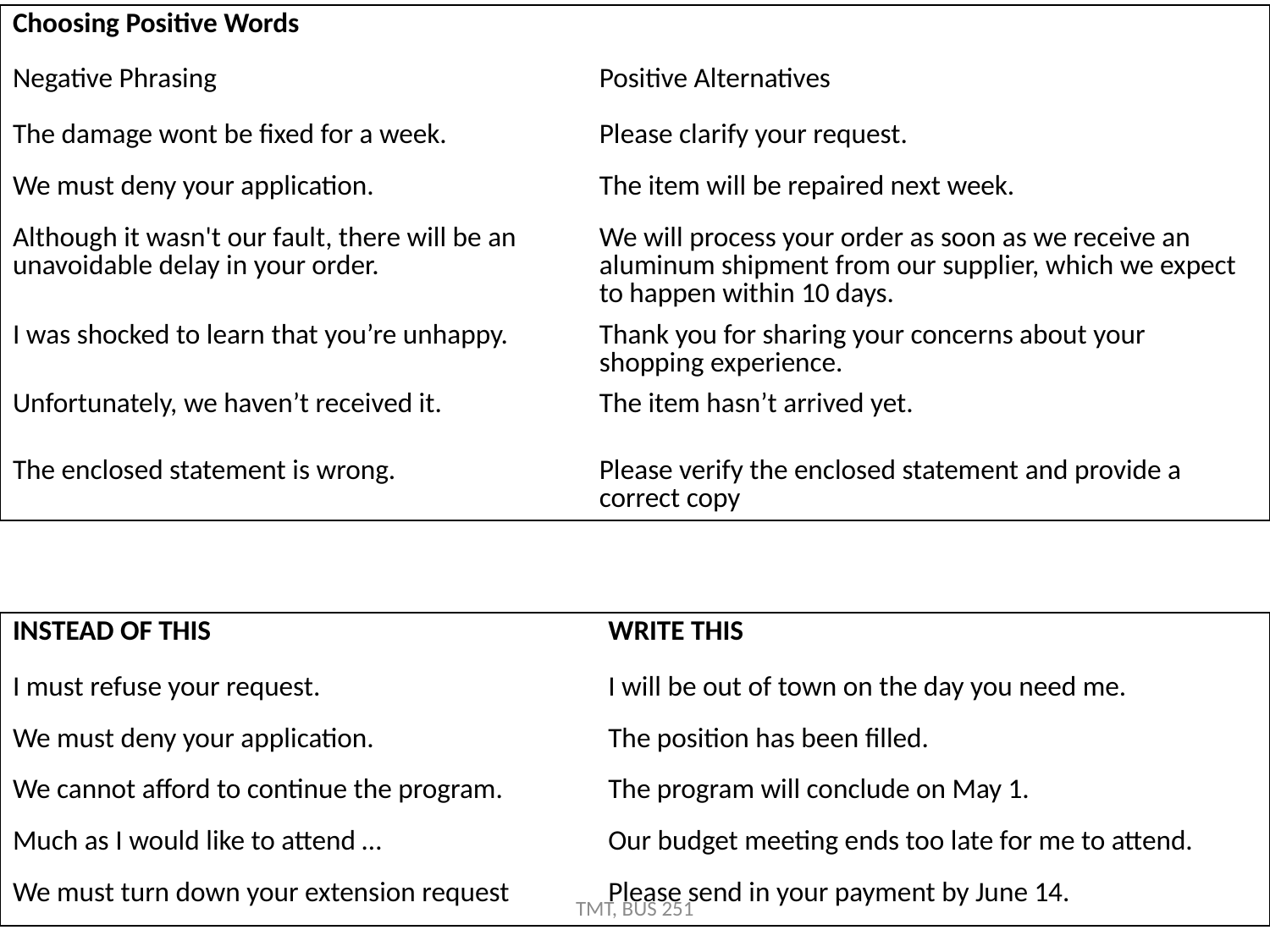

| Choosing Positive Words |  |
| --- | --- |
| Negative Phrasing | Positive Alternatives |
| The damage wont be fixed for a week. | Please clarify your request. |
| We must deny your application. | The item will be repaired next week. |
| Although it wasn't our fault, there will be an unavoidable delay in your order. | We will process your order as soon as we receive an aluminum shipment from our supplier, which we expect to happen within 10 days. |
| I was shocked to learn that you’re unhappy. | Thank you for sharing your concerns about your shopping experience. |
| Unfortunately, we haven’t received it. | The item hasn’t arrived yet. |
| The enclosed statement is wrong. | Please verify the enclosed statement and provide a correct copy |
| INSTEAD OF THIS | WRITE THIS |
| --- | --- |
| I must refuse your request. | I will be out of town on the day you need me. |
| We must deny your application. | The position has been filled. |
| We cannot afford to continue the program. | The program will conclude on May 1. |
| Much as I would like to attend … | Our budget meeting ends too late for me to attend. |
| We must turn down your extension request | Please send in your payment by June 14. |
TMT, BUS 251